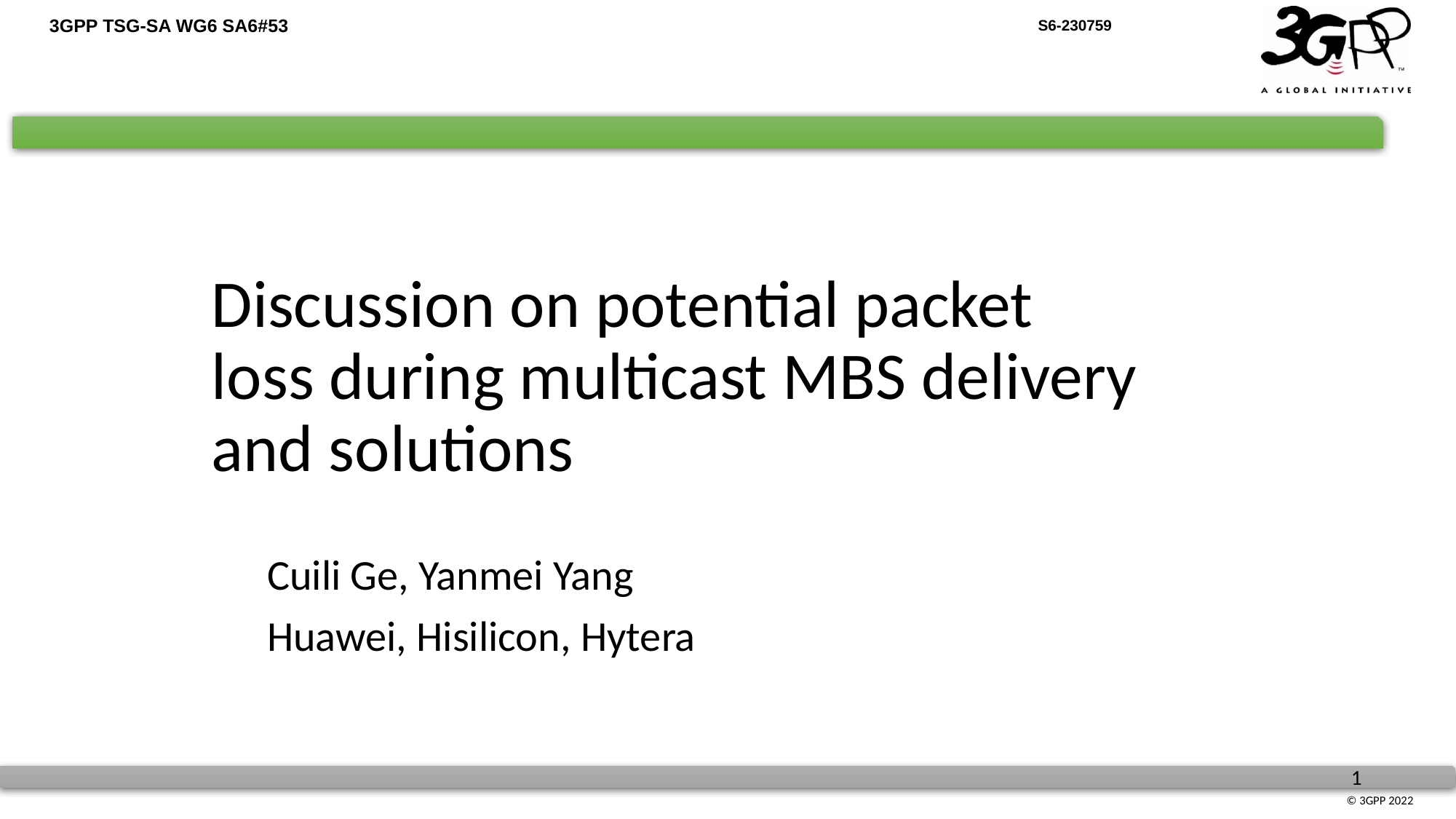

# Discussion on potential packet loss during multicast MBS delivery and solutions
Cuili Ge, Yanmei Yang
Huawei, Hisilicon, Hytera